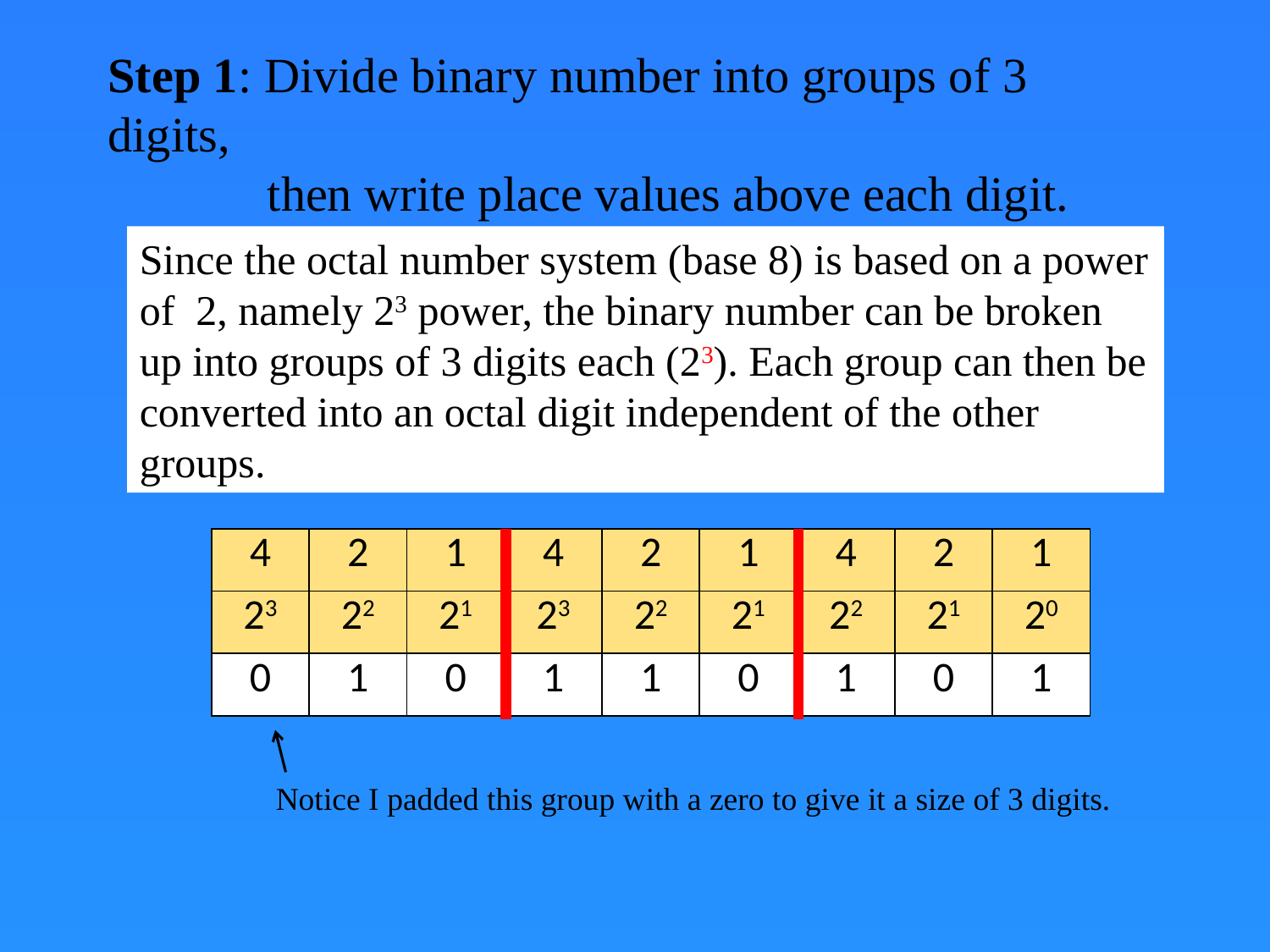

# Step 1: Divide binary number into groups of 3 digits, then write place values above each digit.
Since the octal number system (base 8) is based on a power
of  2, namely 23 power, the binary number can be broken up into groups of 3 digits each (23). Each group can then be converted into an octal digit independent of the other groups.
| 4 | 2 | 1 | 4 | 2 | 1 | 4 | 2 | 1 |
| --- | --- | --- | --- | --- | --- | --- | --- | --- |
| 23 | 22 | 21 | 23 | 22 | 21 | 22 | 21 | 20 |
| 0 | 1 | 0 | 1 | 1 | 0 | 1 | 0 | 1 |
Notice I padded this group with a zero to give it a size of 3 digits.